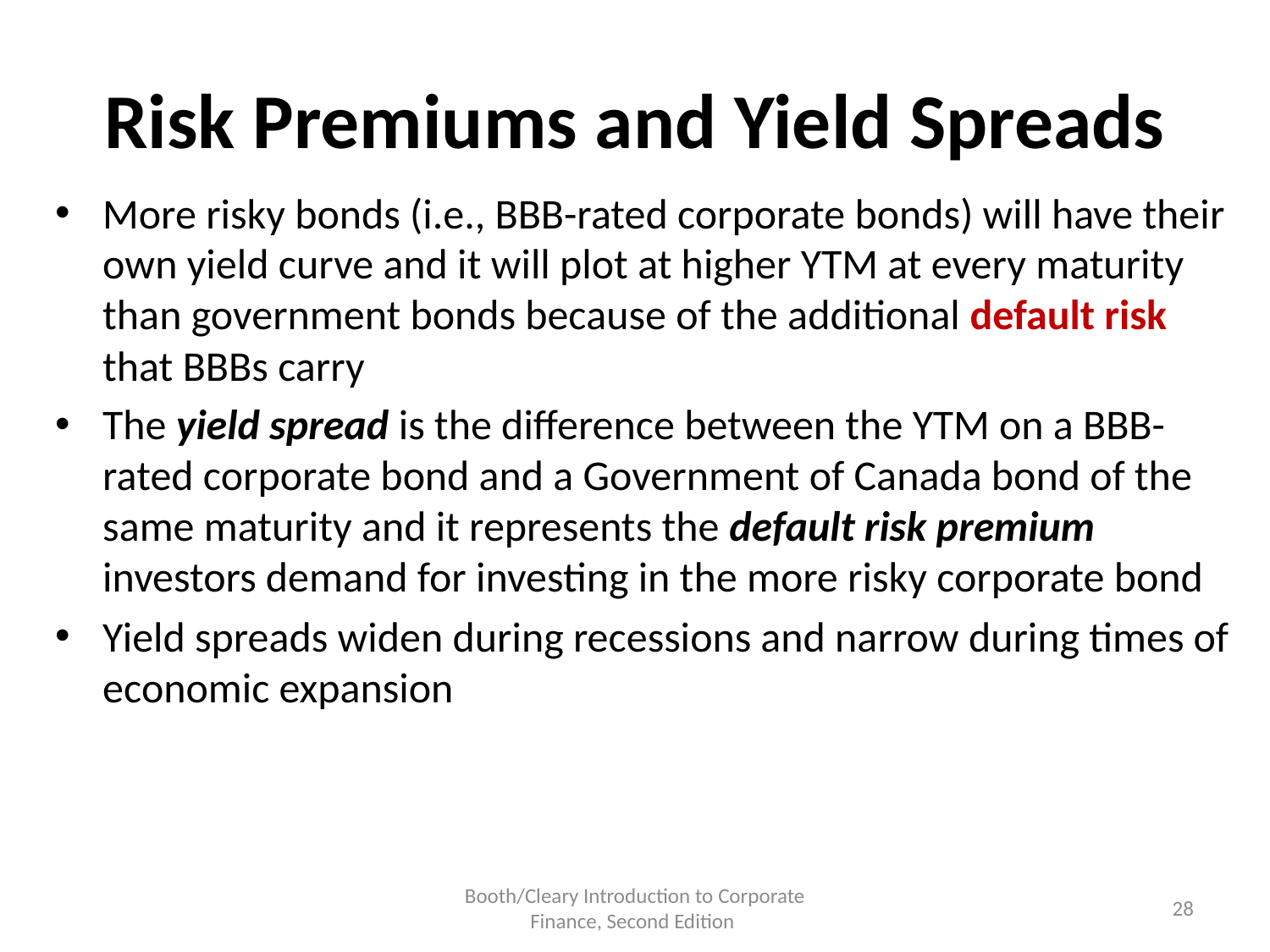

# Risk Premiums and Yield Spreads
More risky bonds (i.e., BBB-rated corporate bonds) will have their own yield curve and it will plot at higher YTM at every maturity than government bonds because of the additional default risk that BBBs carry
The yield spread is the difference between the YTM on a BBB-rated corporate bond and a Government of Canada bond of the same maturity and it represents the default risk premium investors demand for investing in the more risky corporate bond
Yield spreads widen during recessions and narrow during times of economic expansion
Booth/Cleary Introduction to Corporate Finance, Second Edition
28